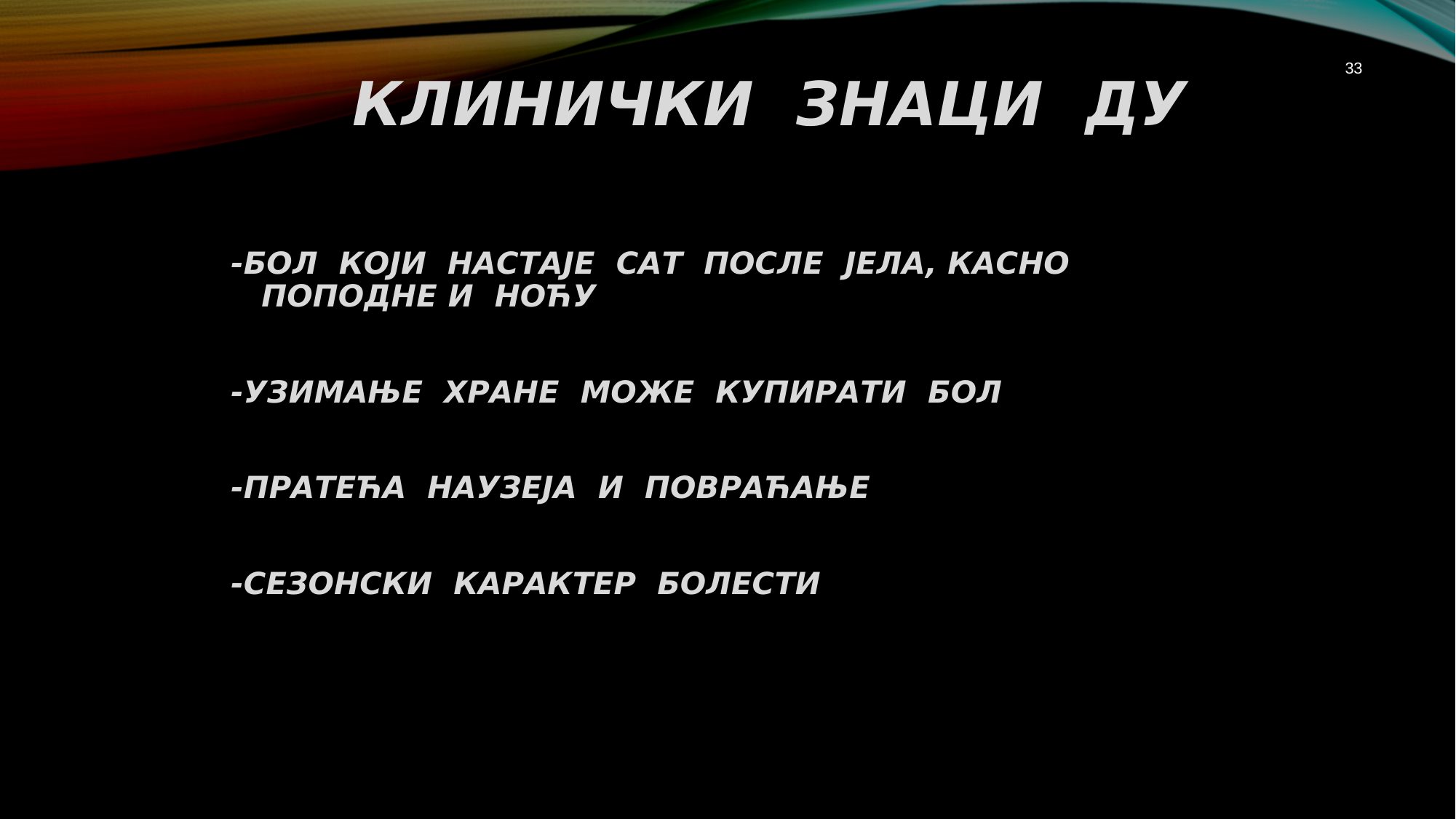

# КЛИНИЧКИ  ЗНАЦИ  ДУ
33

-БОЛ  КОЈИ  НАСТАЈЕ  САТ  ПОСЛЕ  ЈЕЛА, КАСНО  ПОПОДНЕ И  НОЋУ

-УЗИМАЊЕ  ХРАНЕ  МОЖЕ  КУПИРАТИ  БОЛ

-ПРАТЕЋА  НАУЗЕЈА  И  ПОВРАЋАЊЕ

-СЕЗОНСКИ  КАРАКТЕР  БОЛЕСТИ